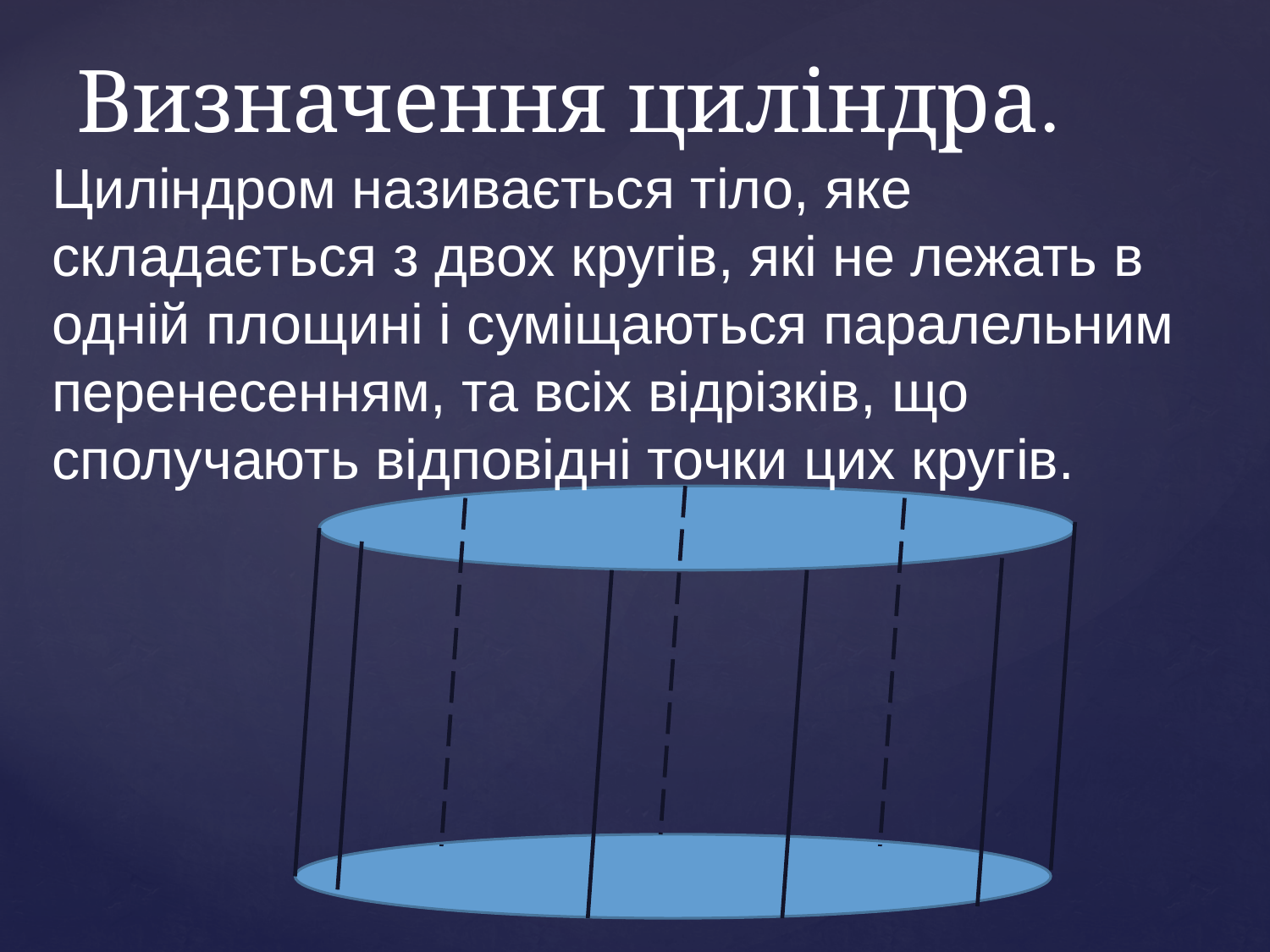

# Визначення циліндра.
Циліндром називається тіло, яке складається з двох кругів, які не лежать в одній площині і суміщаються паралельним перенесенням, та всіх відрізків, що сполучають відповідні точки цих кругів.